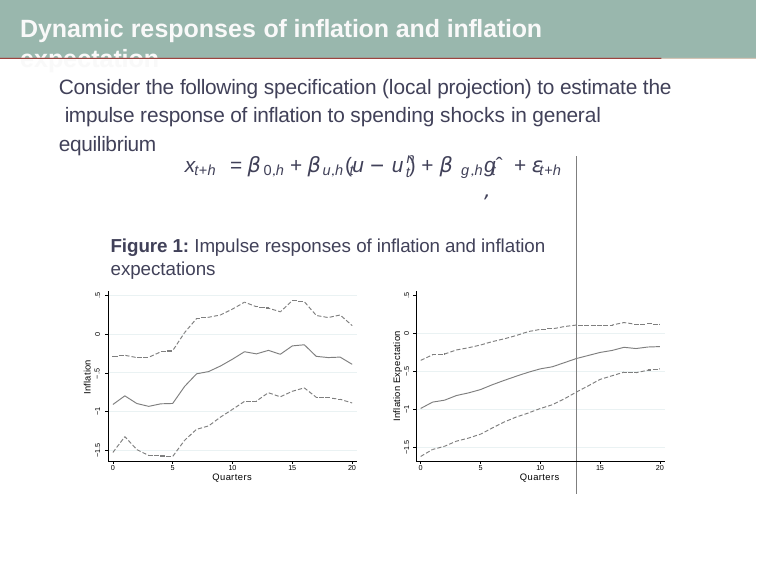

# Dynamic responses of inflation and inflation expectation

Consider the following specification (local projection) to estimate the  impulse response of inflation to spending shocks in general equilibrium
n
x	= β	+ β	(u − u ) + β
gˆ  + ε	,
t+h	0,h	u,h t
g,h  t	t+h
t
Figure 1: Impulse responses of inflation and inflation expectations
.5
.5

Inflation Expectation
0
0

Inflation
−.5
−.5

−1
−1

−1.5
−1.5
|  |  |  |  |  |  |  |  |  |  |
| --- | --- | --- | --- | --- | --- | --- | --- | --- | --- |
|  |  | Quarters |  |  |  |  | Quarters |  |  |

0
5
10
15
20
0
5
10
15
20